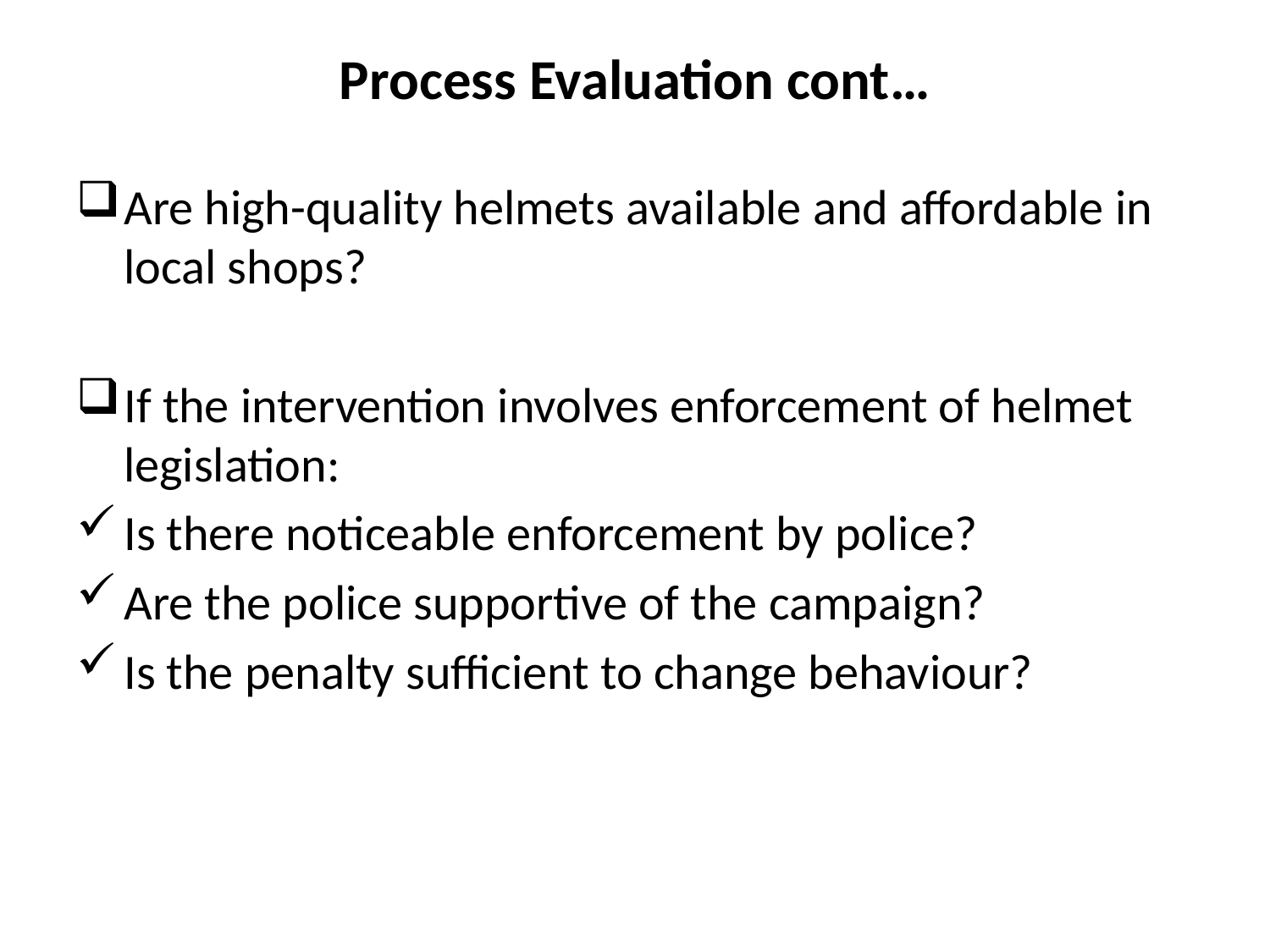

# Process Evaluation cont…
Are high-quality helmets available and affordable in local shops?

If the intervention involves enforcement of helmet legislation:
Is there noticeable enforcement by police?
Are the police supportive of the campaign?
Is the penalty sufficient to change behaviour?